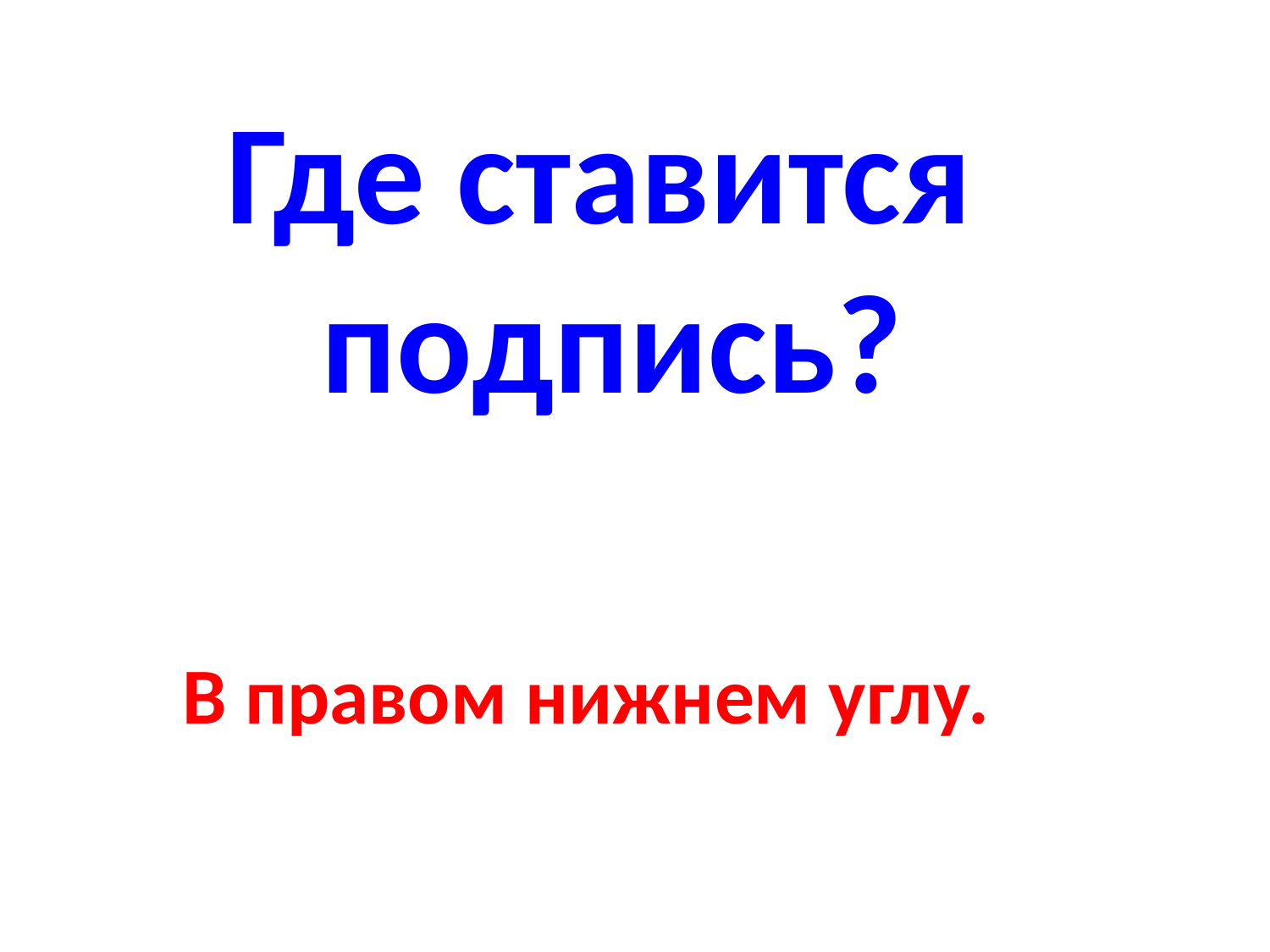

Где ставится
подпись?
В правом нижнем углу.